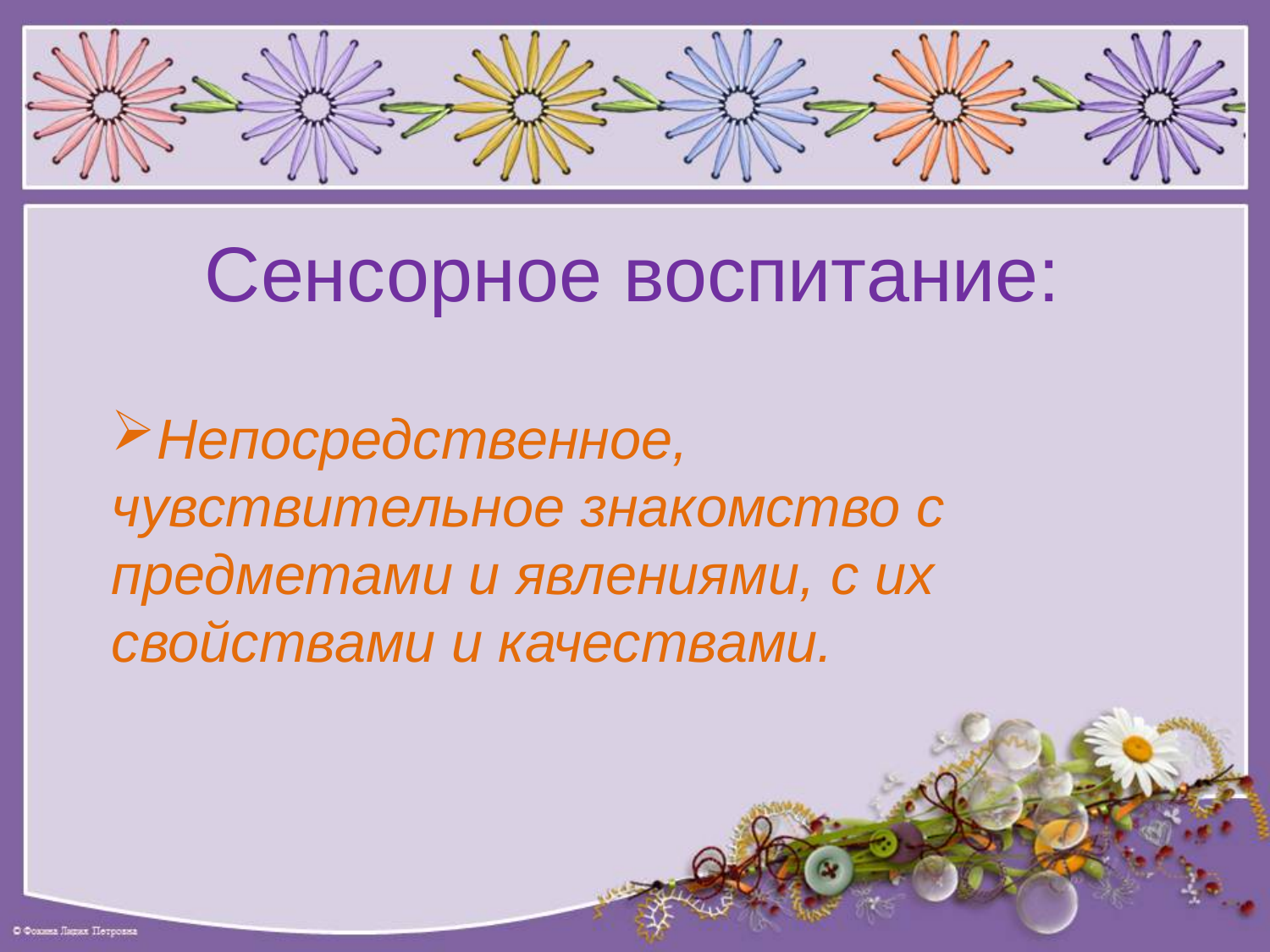

# Сенсорное воспитание:

Непосредственное, чувствительное знакомство с предметами и явлениями, с их свойствами и качествами.